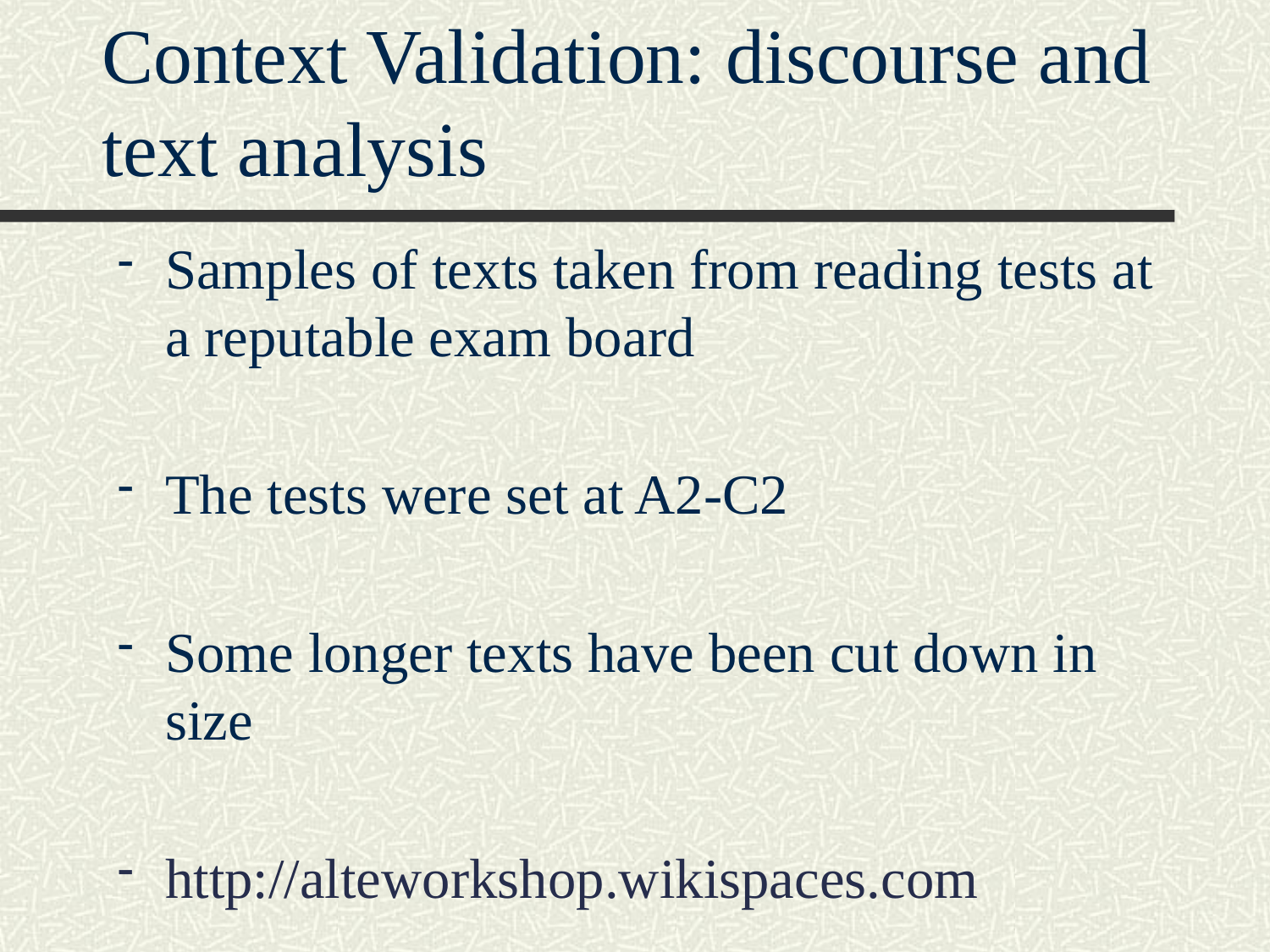

# Context Validation: discourse and text analysis
Samples of texts taken from reading tests at a reputable exam board

The tests were set at A2-C2

Some longer texts have been cut down in size

http://alteworkshop.wikispaces.com